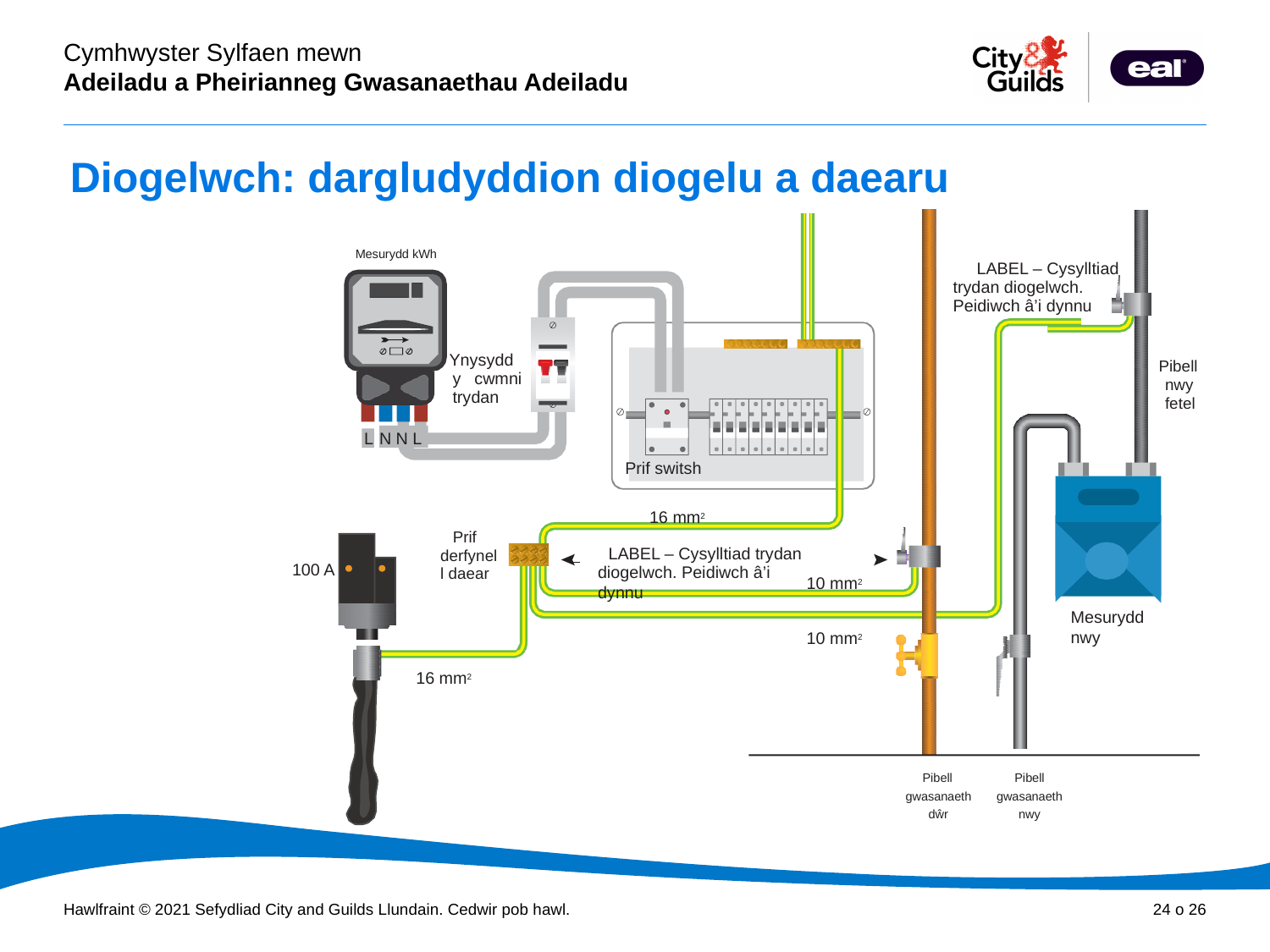

# Diogelwch: dargludyddion diogelu a daearu

Mesurydd kWh
LABEL – Cysylltiad trydan diogelwch. Peidiwch â’i dynnu

Ynysydd y cwmni trydan
Pibell nwy fetel
N N L
L
Prif switsh
16 mm2
Prif derfynell daear

LABEL – Cysylltiad trydan

100 A
diogelwch. Peidiwch â’i dynnu
10 mm2
Mesurydd nwy
10 mm2
16 mm2
Pibell gwasanaeth dŵr
Pibell gwasanaeth nwy